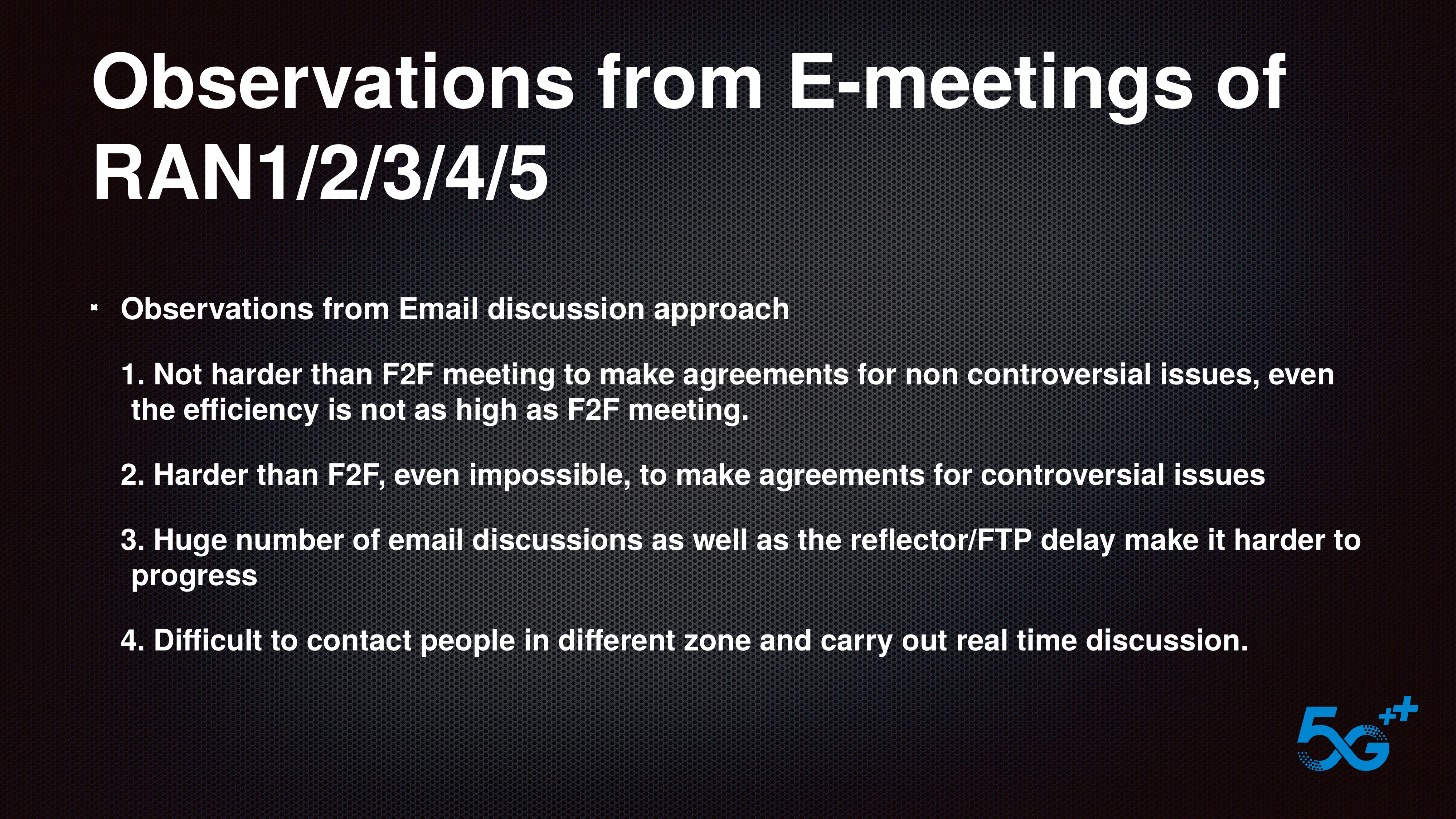

# Observations from E-meetings of RAN1/2/3/4/5
Observations from Email discussion approach
 Not harder than F2F meeting to make agreements for non controversial issues, even the efficiency is not as high as F2F meeting.
 Harder than F2F, even impossible, to make agreements for controversial issues
 Huge number of email discussions as well as the reflector/FTP delay make it harder to progress
 Difficult to contact people in different zone and carry out real time discussion.